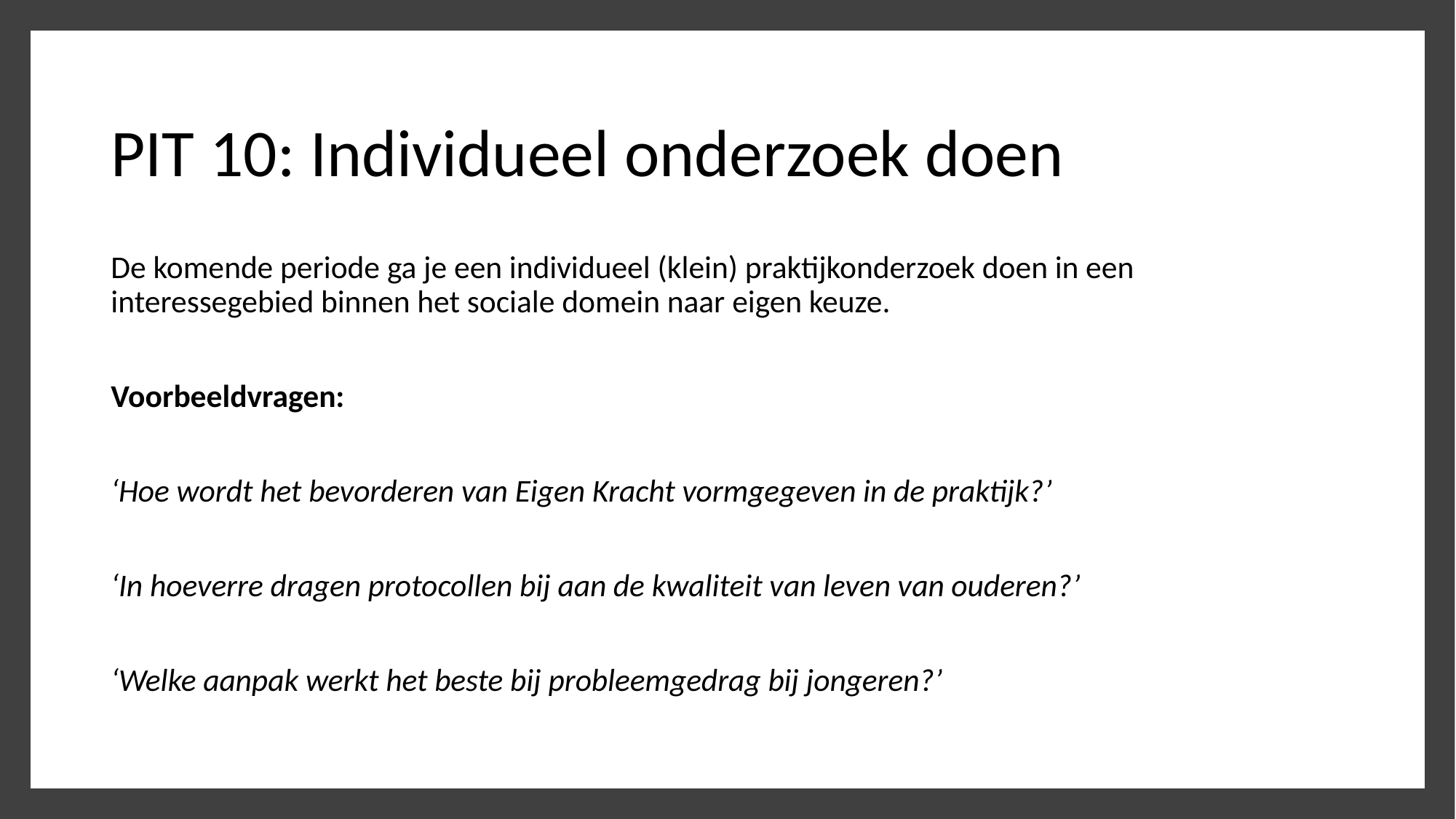

# PIT 10: Individueel onderzoek doen
De komende periode ga je een individueel (klein) praktijkonderzoek doen in een interessegebied binnen het sociale domein naar eigen keuze.

Voorbeeldvragen:

‘Hoe wordt het bevorderen van Eigen Kracht vormgegeven in de praktijk?’

‘In hoeverre dragen protocollen bij aan de kwaliteit van leven van ouderen?’

‘Welke aanpak werkt het beste bij probleemgedrag bij jongeren?’